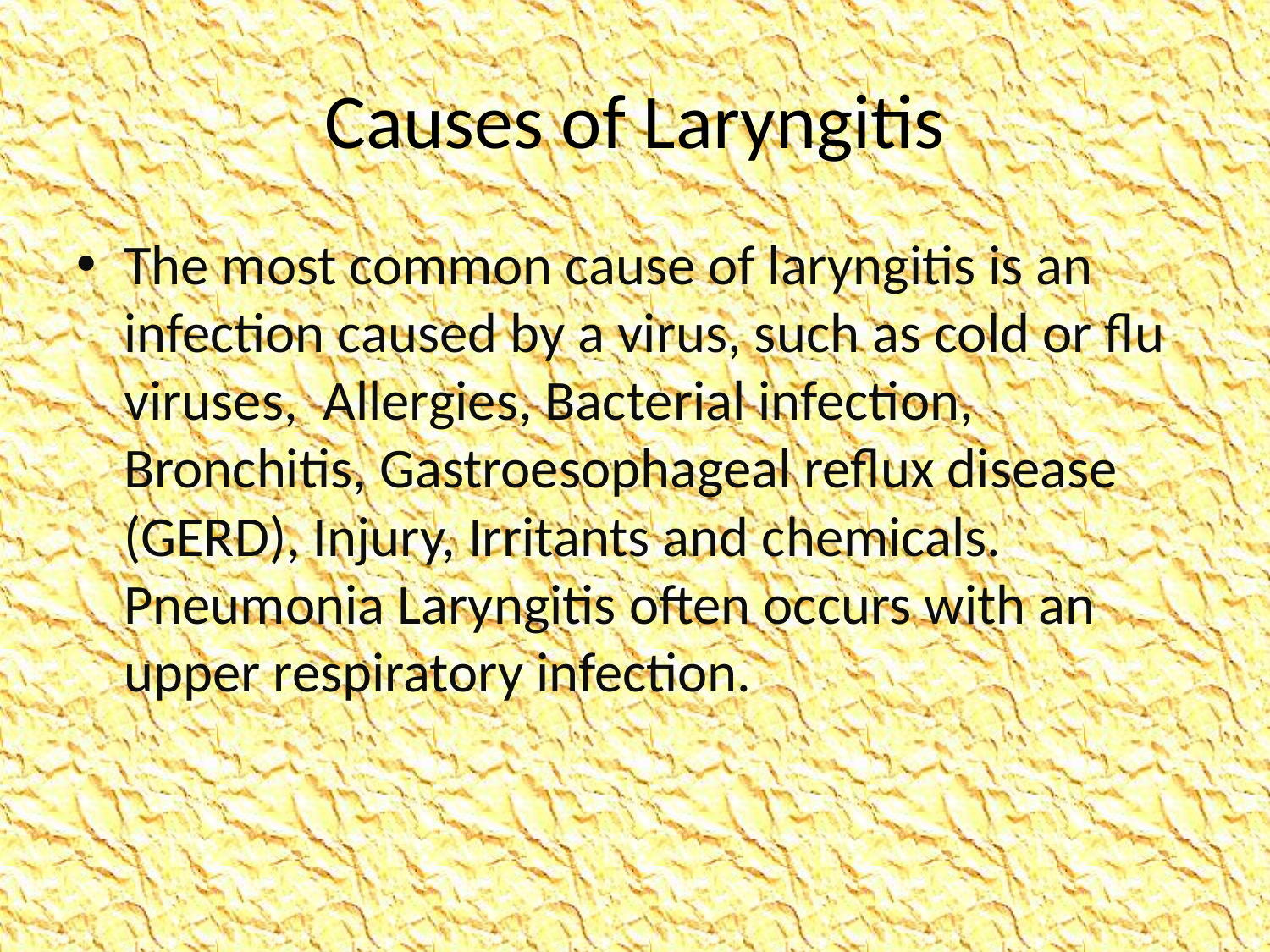

# Causes of Laryngitis
The most common cause of laryngitis is an infection caused by a virus, such as cold or flu viruses,  Allergies, Bacterial infection, Bronchitis, Gastroesophageal reflux disease (GERD), Injury, Irritants and chemicals. Pneumonia Laryngitis often occurs with an upper respiratory infection.